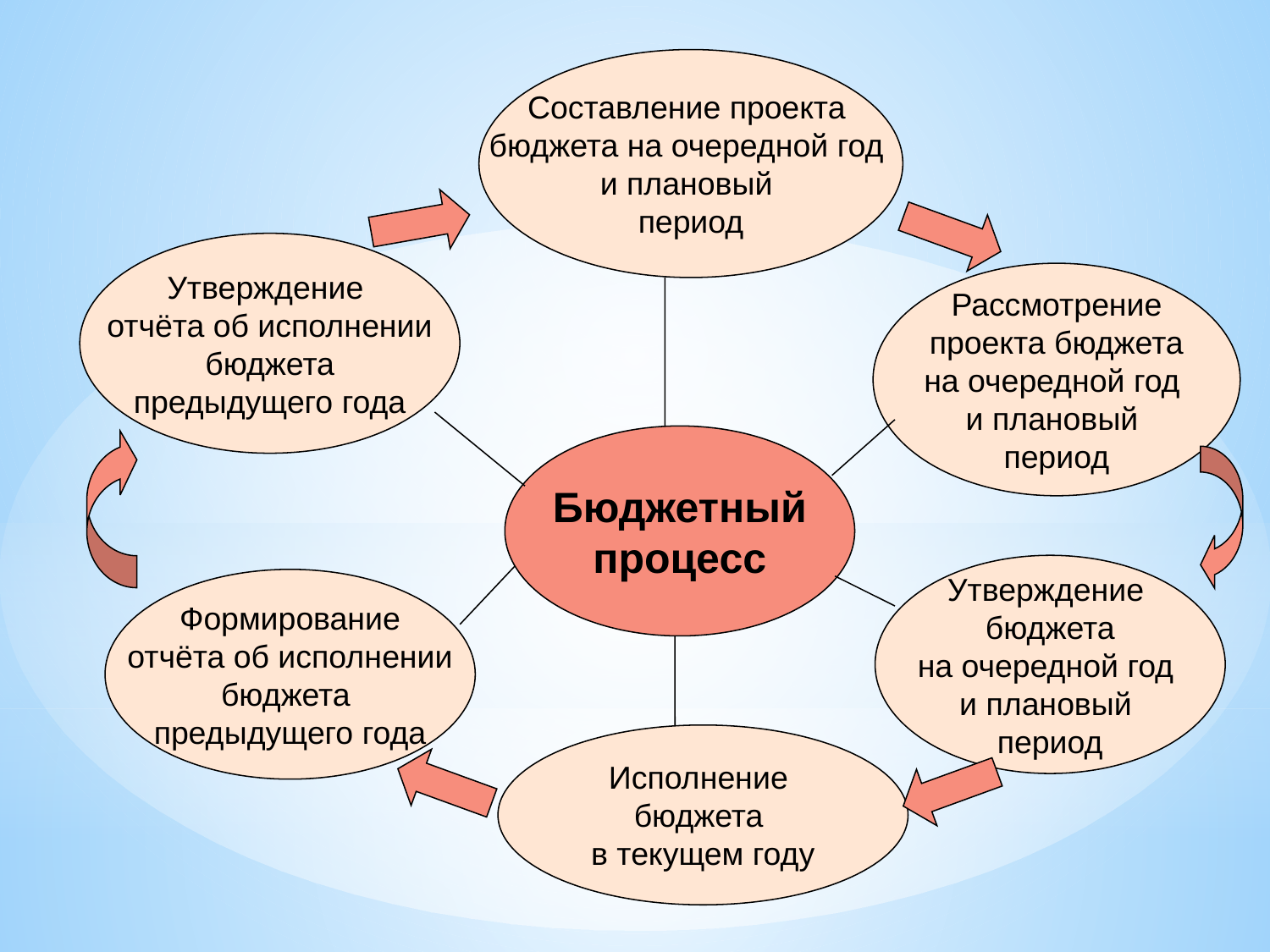

Составление проекта
бюджета на очередной год
и плановый
период

Утверждение
отчёта об исполнении
 бюджета
предыдущего года
Рассмотрение
проекта бюджета
на очередной год
и плановый
период

Бюджетный
процесс

Утверждение
бюджета
на очередной год
и плановый
период

Формирование
отчёта об исполнении
бюджета
предыдущего года

Исполнение
бюджета
в текущем году